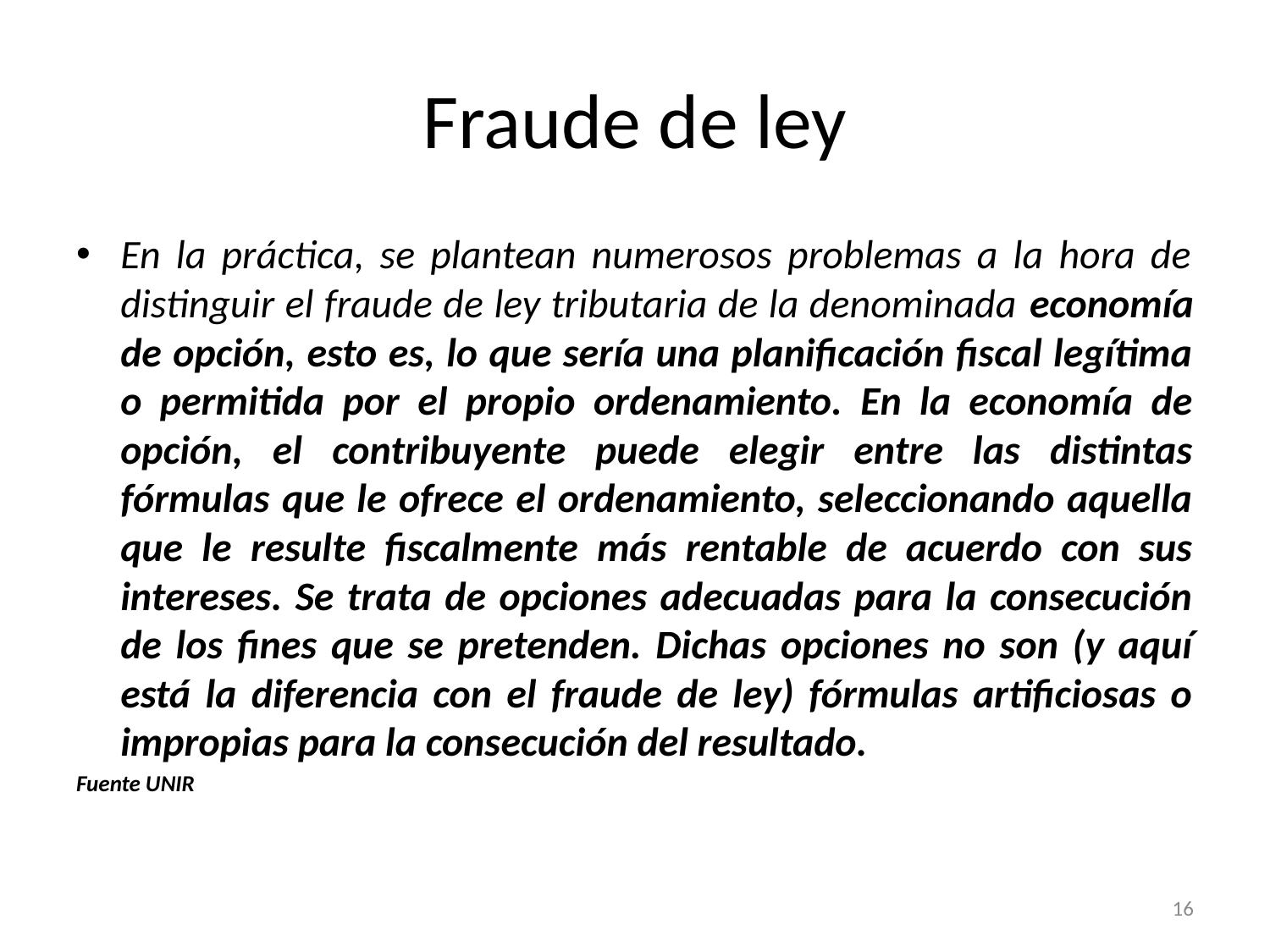

# Fraude de ley
En la práctica, se plantean numerosos problemas a la hora de distinguir el fraude de ley tributaria de la denominada economía de opción, esto es, lo que sería una planificación fiscal legítima o permitida por el propio ordenamiento. En la economía de opción, el contribuyente puede elegir entre las distintas fórmulas que le ofrece el ordenamiento, seleccionando aquella que le resulte fiscalmente más rentable de acuerdo con sus intereses. Se trata de opciones adecuadas para la consecución de los fines que se pretenden. Dichas opciones no son (y aquí está la diferencia con el fraude de ley) fórmulas artificiosas o impropias para la consecución del resultado.
Fuente UNIR
16